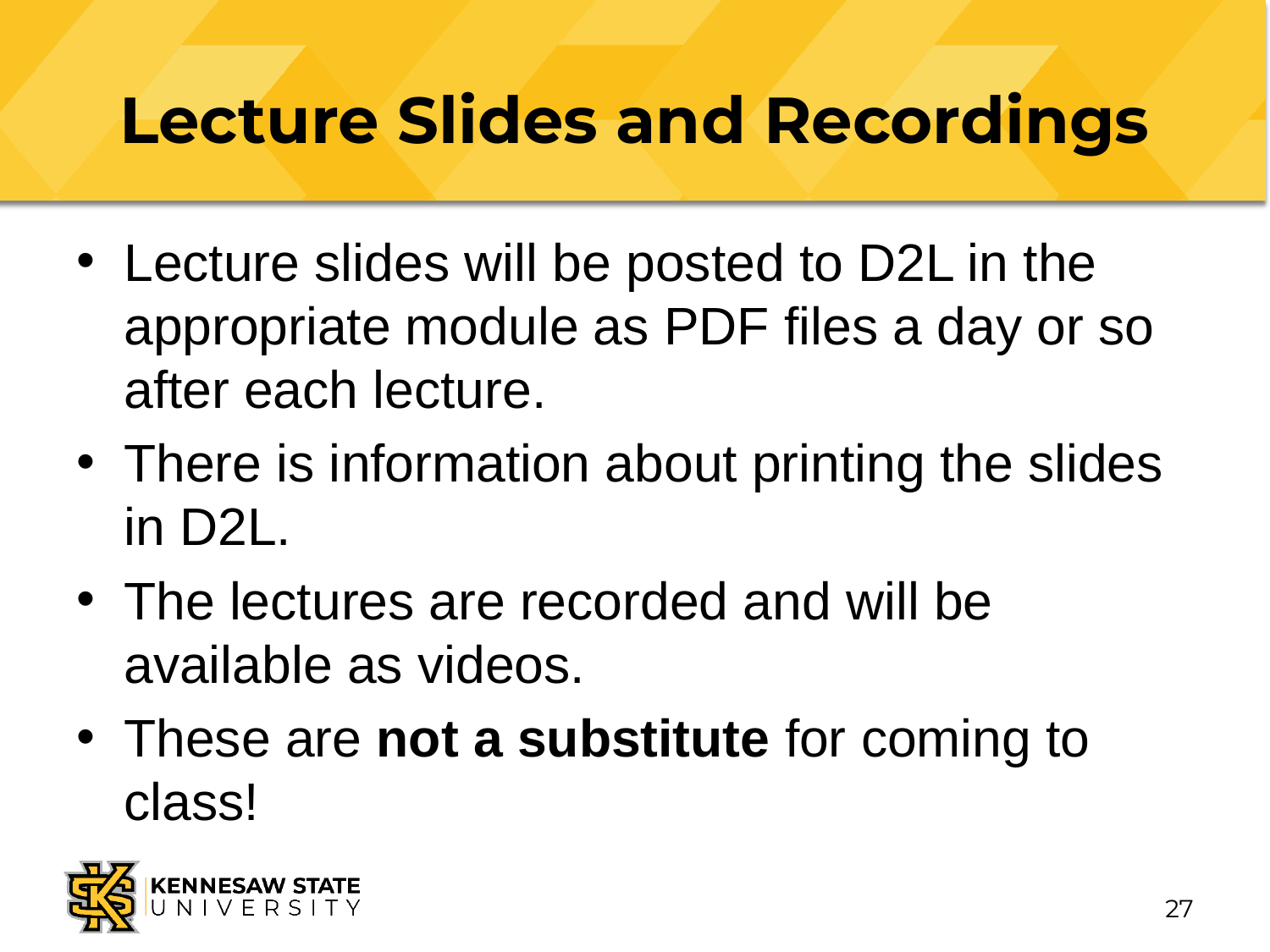

# Lecture Slides and Recordings
Lecture slides will be posted to D2L in the appropriate module as PDF files a day or so after each lecture.
There is information about printing the slides in D2L.
The lectures are recorded and will be available as videos.
These are not a substitute for coming to class!
27